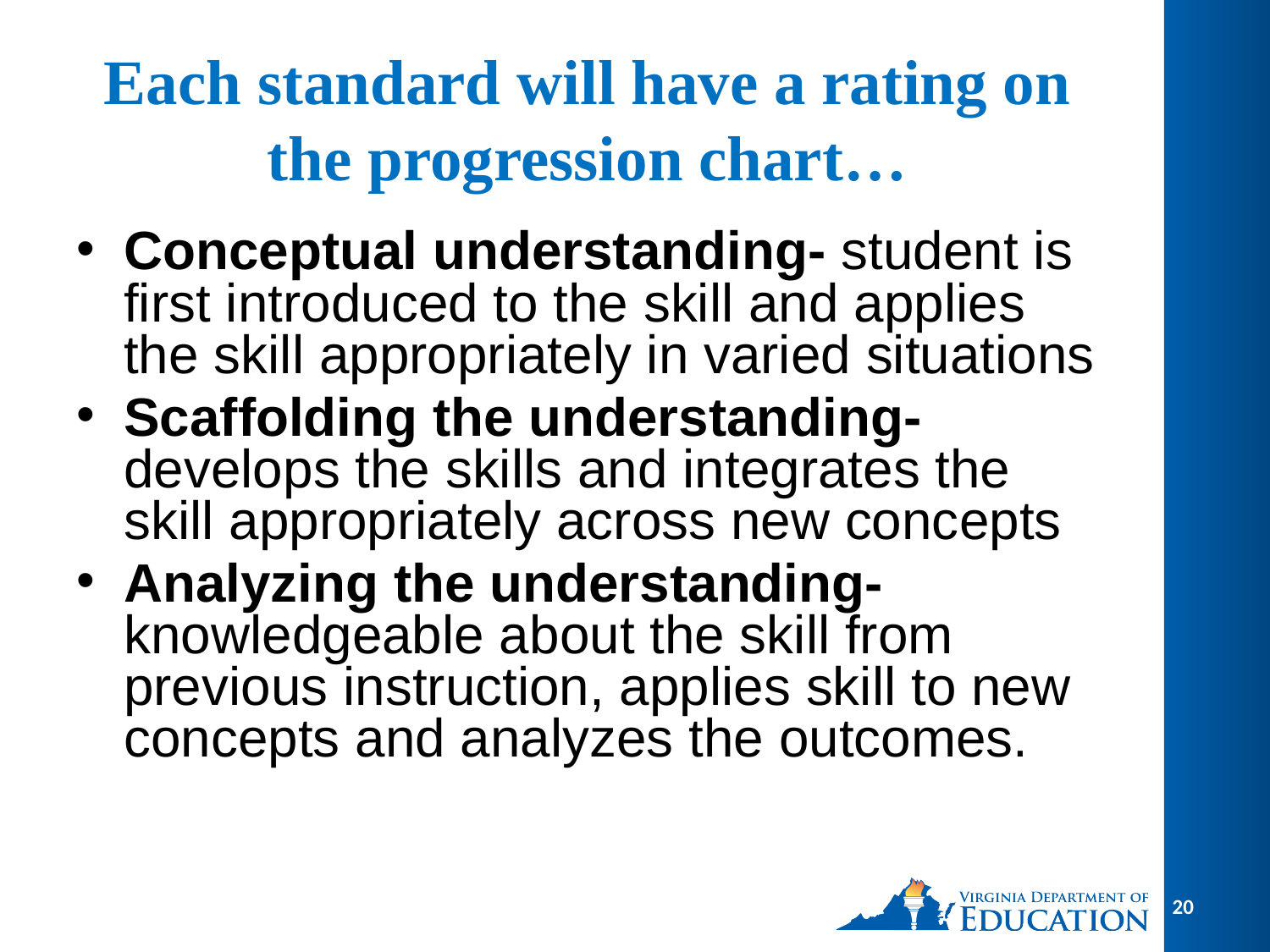

# Each standard will have a rating on the progression chart…
Conceptual understanding- student is first introduced to the skill and applies the skill appropriately in varied situations
Scaffolding the understanding- develops the skills and integrates the skill appropriately across new concepts
Analyzing the understanding- knowledgeable about the skill from previous instruction, applies skill to new concepts and analyzes the outcomes.
20